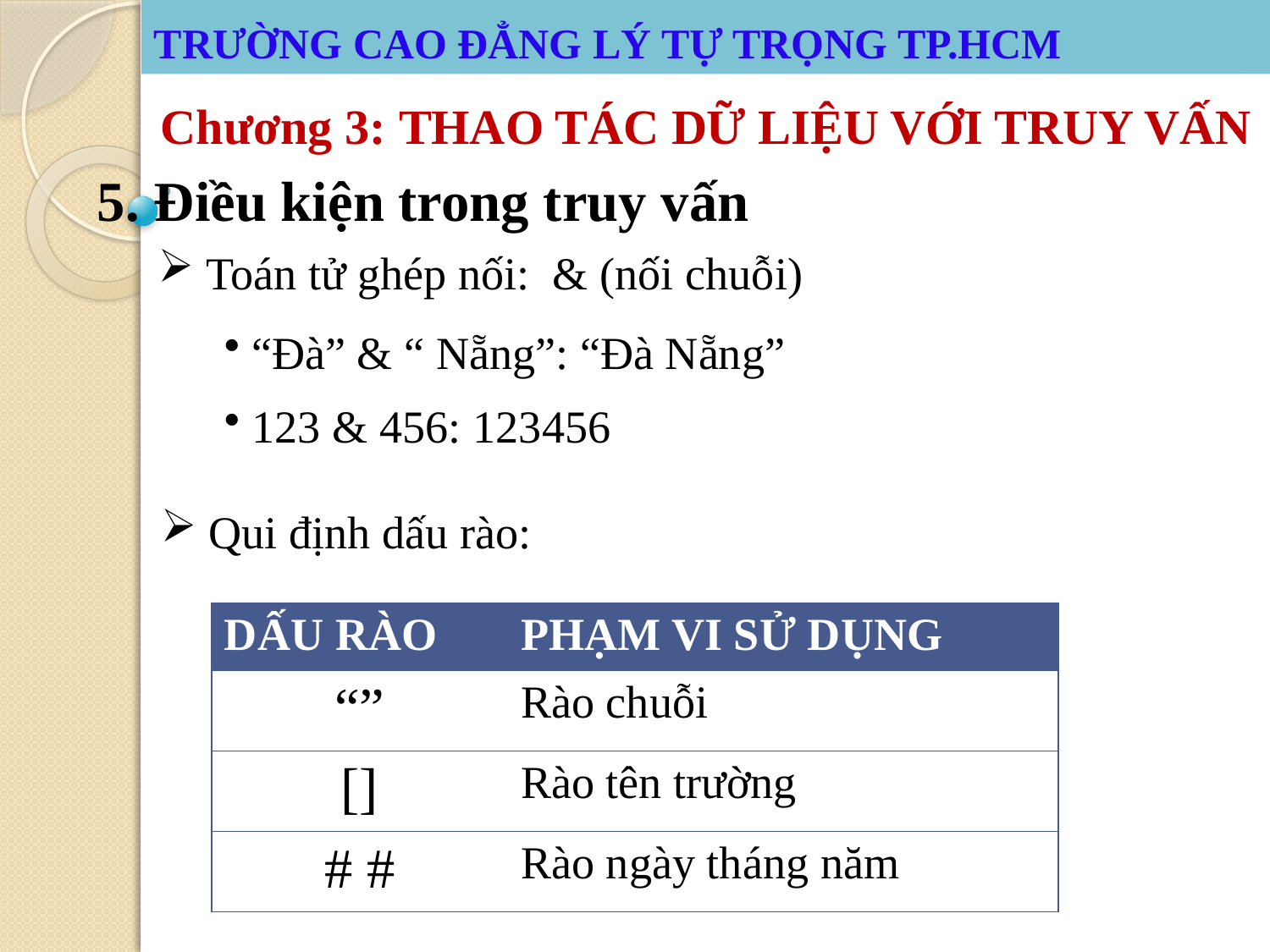

# TRƯỜNG CAO ĐẲNG LÝ TỰ TRỌNG TP.HCM
TRƯỜNG CAO ĐẲNG LÝ TỰ TRỌNG TP.HCM
Chương 3: THAO TÁC DỮ LIỆU VỚI TRUY VẤN
5. Điều kiện trong truy vấn
 Toán tử ghép nối:  & (nối chuỗi)
 “Đà” & “ Nẵng”: “Đà Nẵng”
 123 & 456: 123456
 Qui định dấu rào:
| DẤU RÀO | PHẠM VI SỬ DỤNG |
| --- | --- |
| “” | Rào chuỗi |
| [] | Rào tên trường |
| # # | Rào ngày tháng năm |